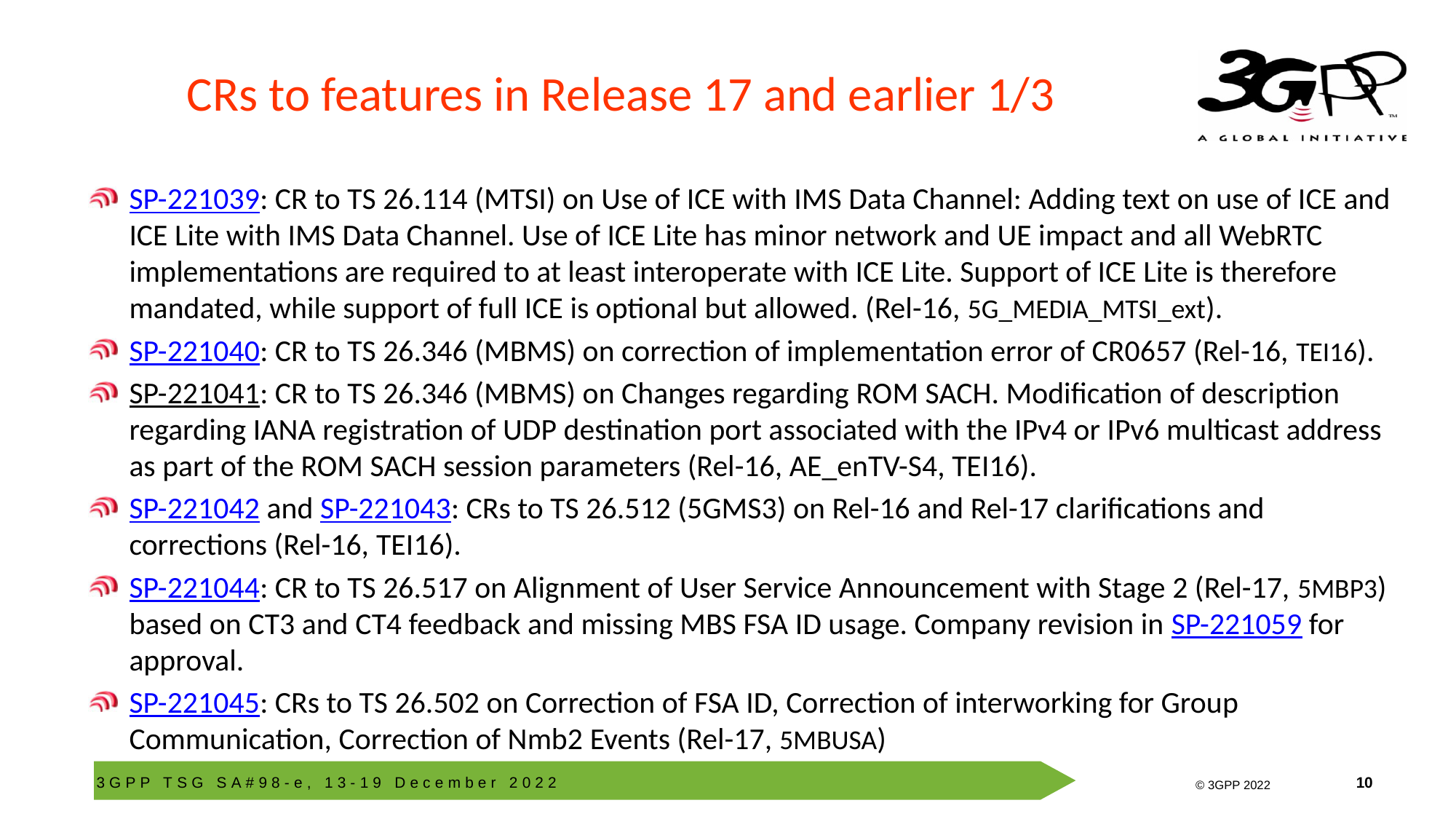

# CRs to features in Release 17 and earlier 1/3
SP-221039: CR to TS 26.114 (MTSI) on Use of ICE with IMS Data Channel: Adding text on use of ICE and ICE Lite with IMS Data Channel. Use of ICE Lite has minor network and UE impact and all WebRTC implementations are required to at least interoperate with ICE Lite. Support of ICE Lite is therefore mandated, while support of full ICE is optional but allowed. (Rel-16, 5G_MEDIA_MTSI_ext).
SP-221040: CR to TS 26.346 (MBMS) on correction of implementation error of CR0657 (Rel-16, TEI16).
SP-221041: CR to TS 26.346 (MBMS) on Changes regarding ROM SACH. Modification of description regarding IANA registration of UDP destination port associated with the IPv4 or IPv6 multicast address as part of the ROM SACH session parameters (Rel-16, AE_enTV-S4, TEI16).
SP-221042 and SP-221043: CRs to TS 26.512 (5GMS3) on Rel-16 and Rel-17 clarifications and corrections (Rel-16, TEI16).
SP-221044: CR to TS 26.517 on Alignment of User Service Announcement with Stage 2 (Rel-17, 5MBP3) based on CT3 and CT4 feedback and missing MBS FSA ID usage. Company revision in SP-221059 for approval.
SP-221045: CRs to TS 26.502 on Correction of FSA ID, Correction of interworking for Group Communication, Correction of Nmb2 Events (Rel-17, 5MBUSA)